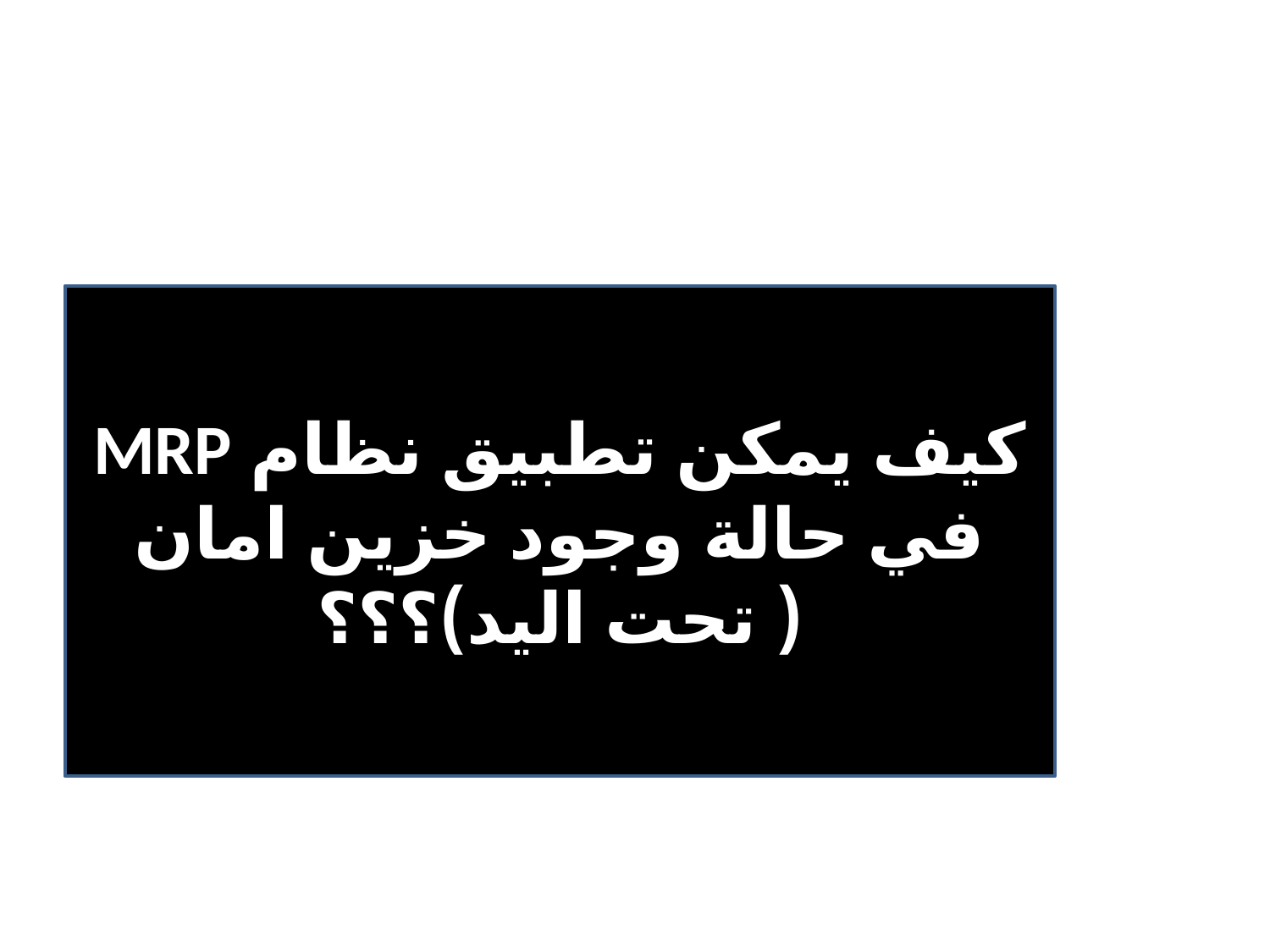

#

كيف يمكن تطبيق نظام MRP في حالة وجود خزين امان ( تحت اليد)؟؟؟